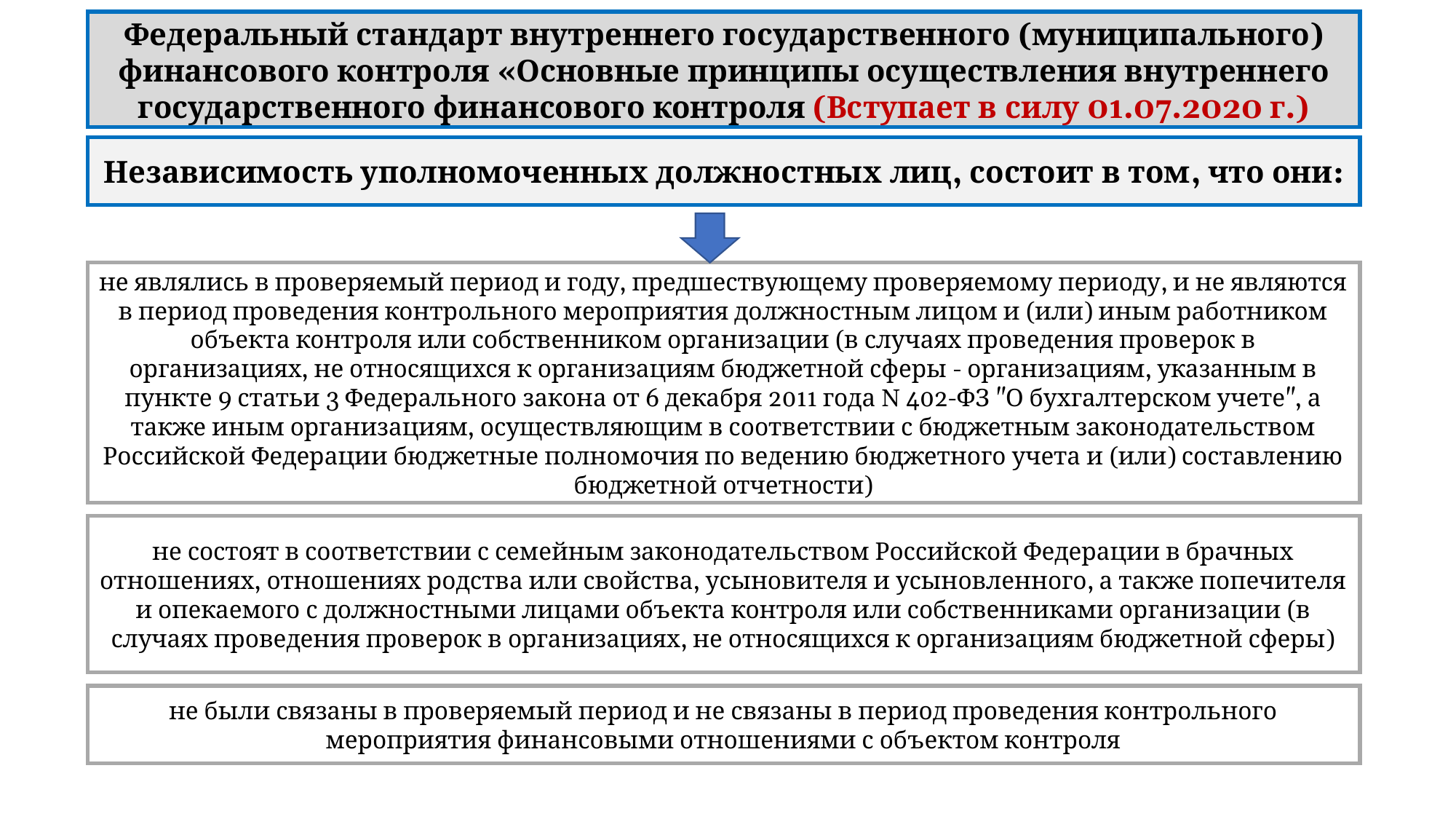

Федеральный стандарт внутреннего государственного (муниципального) финансового контроля «Основные принципы осуществления внутреннего государственного финансового контроля (Вступает в силу 01.07.2020 г.)
Независимость уполномоченных должностных лиц, состоит в том, что они:

не являлись в проверяемый период и году, предшествующему проверяемому периоду, и не являются в период проведения контрольного мероприятия должностным лицом и (или) иным работником объекта контроля или собственником организации (в случаях проведения проверок в организациях, не относящихся к организациям бюджетной сферы - организациям, указанным в пункте 9 статьи 3 Федерального закона от 6 декабря 2011 года N 402-ФЗ "О бухгалтерском учете", а также иным организациям, осуществляющим в соответствии с бюджетным законодательством Российской Федерации бюджетные полномочия по ведению бюджетного учета и (или) составлению бюджетной отчетности)
не состоят в соответствии с семейным законодательством Российской Федерации в брачных отношениях, отношениях родства или свойства, усыновителя и усыновленного, а также попечителя и опекаемого с должностными лицами объекта контроля или собственниками организации (в случаях проведения проверок в организациях, не относящихся к организациям бюджетной сферы)
не были связаны в проверяемый период и не связаны в период проведения контрольного мероприятия финансовыми отношениями с объектом контроля